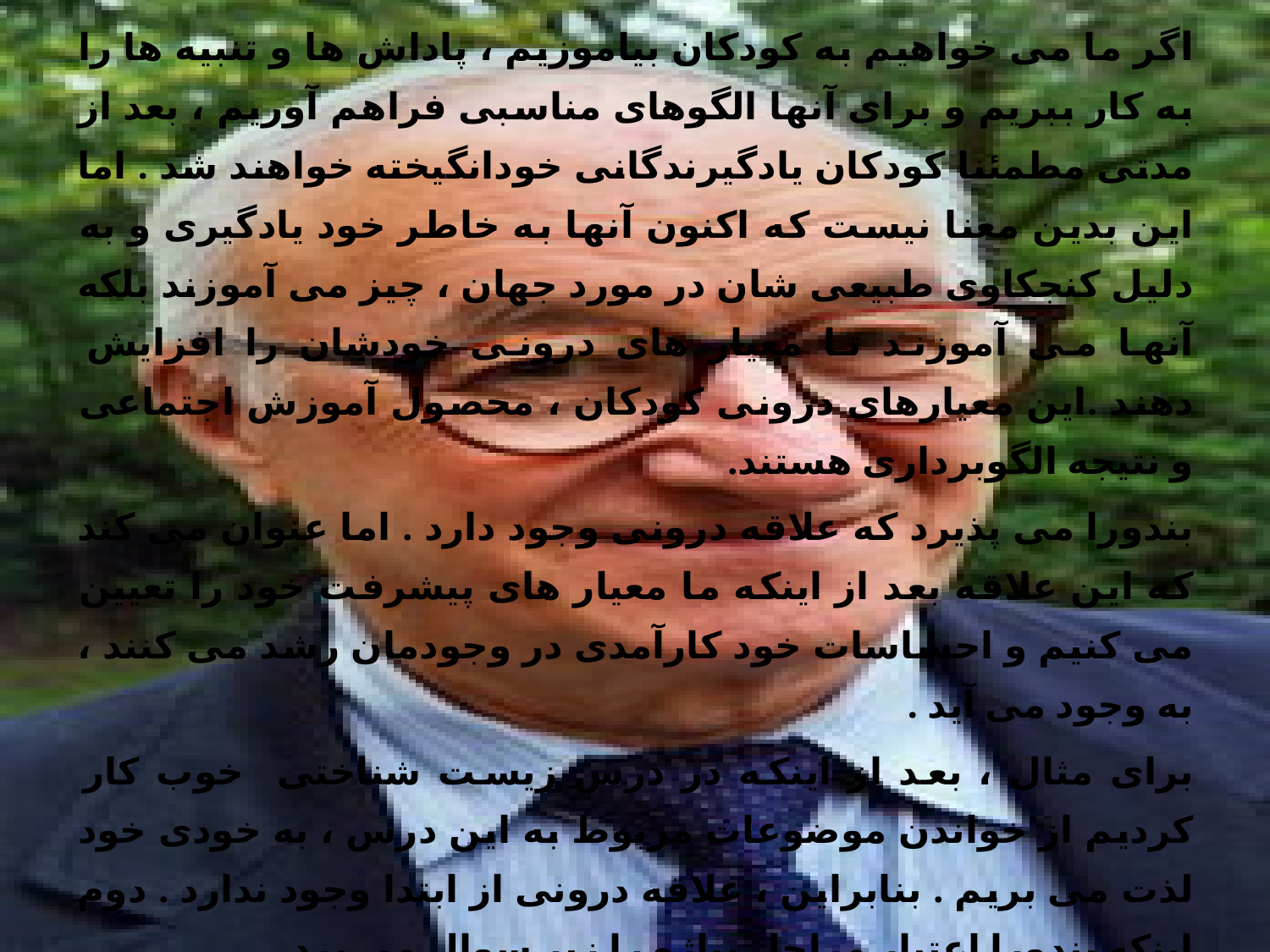

اگر ما می خواهیم به کودکان بیاموزیم ، پاداش ها و تنبیه ها را به کار ببریم و برای آنها الگوهای مناسبی فراهم آوریم ، بعد از مدتی مطمئنا کودکان یادگیرندگانی خودانگیخته خواهند شد . اما این بدین معنا نیست که اکنون آنها به خاطر خود یادگیری و به دلیل کنجکاوی طبیعی شان در مورد جهان ، چیز می آموزند بلکه آنها می آموزند تا معیار های درونی خودشان را افزایش دهند .این معیارهای درونی کودکان ، محصول آموزش اجتماعی و نتیجه الگوبرداری هستند.
بندورا می پذیرد که علاقه درونی وجود دارد . اما عنوان می کند که این علاقه بعد از اینکه ما معیار های پیشرفت خود را تعیین می کنیم و احساسات خود کارآمدی در وجودمان رشد می کنند ، به وجود می آید .
برای مثال ، بعد از اینکه در درس زیست شناختی  خوب کار کردیم از خواندن موضوعات مربوط به این درس ، به خودی خود لذت می بریم . بنابراین ، علاقه درونی از ابتدا وجود ندارد . دوم اینکه بندورا اعتبار مراحل پیاژه را زیر سوال می برد.
در نگاه اول ، مراحل معقولانه به نظر می رسند ، زیرا کودکان اغلب به صورت متوالی بر موضوعات تسلط  می یابند ، اما این تنها به این دلیل است که افراد اغلب  قبل از اینکه مسائل پیچیده را حل کنند ، به حل مسائل ساده روی می آورند.